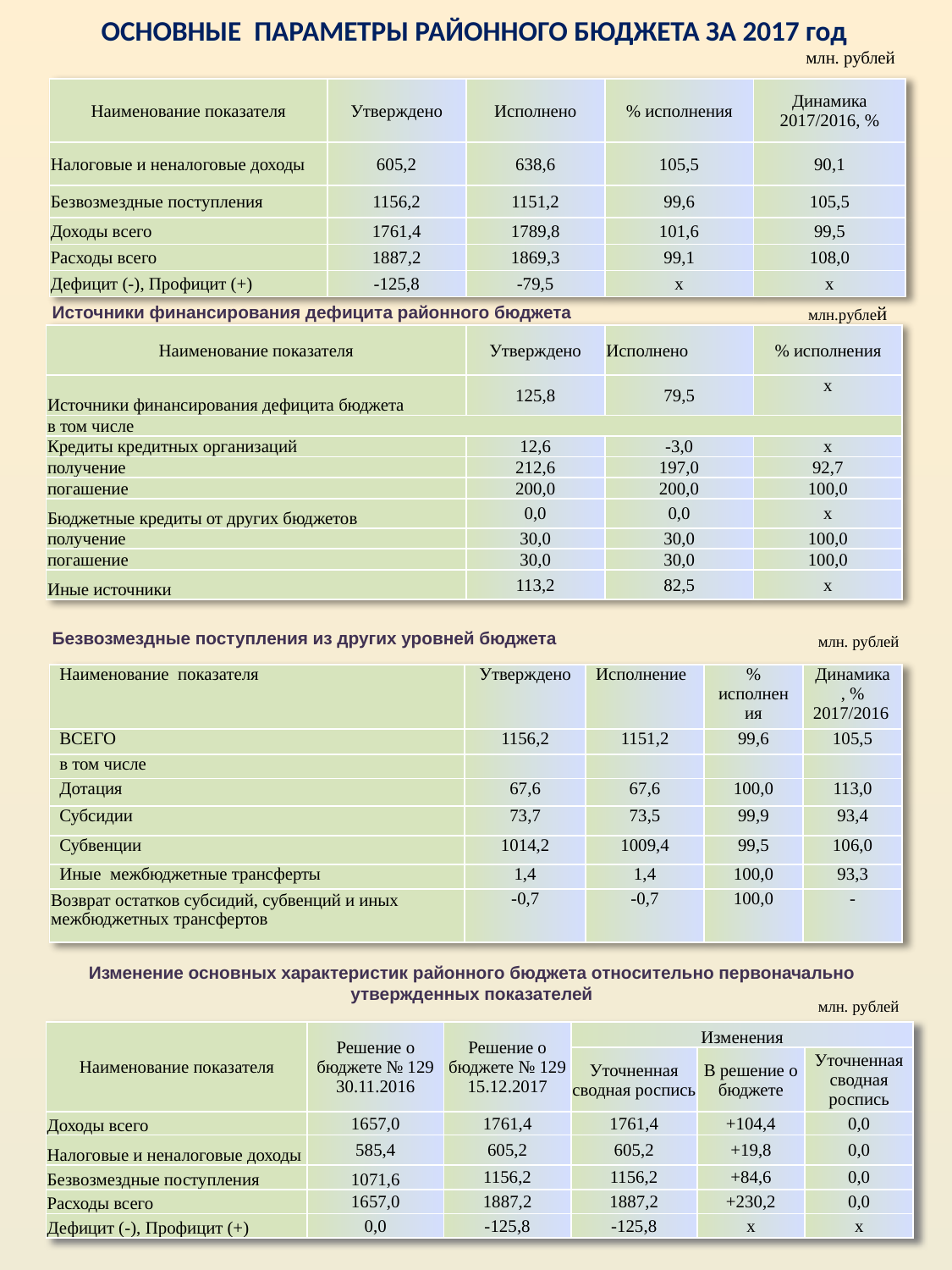

# ОСНОВНЫЕ  ПАРАМЕТРЫ РАЙОННОГО БЮДЖЕТА ЗА 2017 год
млн. рублей
| Наименование показателя | Утверждено | Исполнено | % исполнения | Динамика 2017/2016, % |
| --- | --- | --- | --- | --- |
| Налоговые и неналоговые доходы | 605,2 | 638,6 | 105,5 | 90,1 |
| Безвозмездные поступления | 1156,2 | 1151,2 | 99,6 | 105,5 |
| Доходы всего | 1761,4 | 1789,8 | 101,6 | 99,5 |
| Расходы всего | 1887,2 | 1869,3 | 99,1 | 108,0 |
| Дефицит (-), Профицит (+) | -125,8 | -79,5 | х | х |
Источники финансирования дефицита районного бюджета
млн.рублей
| Наименование показателя | Утверждено | Исполнено | % исполнения |
| --- | --- | --- | --- |
| Источники финансирования дефицита бюджета | 125,8 | 79,5 | х |
| в том числе |  |  |  |
| Кредиты кредитных организаций | 12,6 | -3,0 | х |
| получение | 212,6 | 197,0 | 92,7 |
| погашение | 200,0 | 200,0 | 100,0 |
| Бюджетные кредиты от других бюджетов | 0,0 | 0,0 | х |
| получение | 30,0 | 30,0 | 100,0 |
| погашение | 30,0 | 30,0 | 100,0 |
| Иные источники | 113,2 | 82,5 | х |
Безвозмездные поступления из других уровней бюджета
млн. рублей
| Наименование показателя | Утверждено | Исполнение | % исполнения | Динамика, % 2017/2016 |
| --- | --- | --- | --- | --- |
| ВСЕГО | 1156,2 | 1151,2 | 99,6 | 105,5 |
| в том числе |  |  |  |  |
| Дотация | 67,6 | 67,6 | 100,0 | 113,0 |
| Субсидии | 73,7 | 73,5 | 99,9 | 93,4 |
| Субвенции | 1014,2 | 1009,4 | 99,5 | 106,0 |
| Иные межбюджетные трансферты | 1,4 | 1,4 | 100,0 | 93,3 |
| Возврат остатков субсидий, субвенций и иных межбюджетных трансфертов | -0,7 | -0,7 | 100,0 | - |
Изменение основных характеристик районного бюджета относительно первоначально утвержденных показателей
млн. рублей
| Наименование показателя | Решение о бюджете № 129 30.11.2016 | Решение о бюджете № 129 15.12.2017 | Изменения |  |  |
| --- | --- | --- | --- | --- | --- |
|  |  |  | Уточненная сводная роспись | В решение о бюджете | Уточненная сводная роспись |
| Доходы всего | 1657,0 | 1761,4 | 1761,4 | +104,4 | 0,0 |
| Налоговые и неналоговые доходы | 585,4 | 605,2 | 605,2 | +19,8 | 0,0 |
| Безвозмездные поступления | 1071,6 | 1156,2 | 1156,2 | +84,6 | 0,0 |
| Расходы всего | 1657,0 | 1887,2 | 1887,2 | +230,2 | 0,0 |
| Дефицит (-), Профицит (+) | 0,0 | -125,8 | -125,8 | х | х |